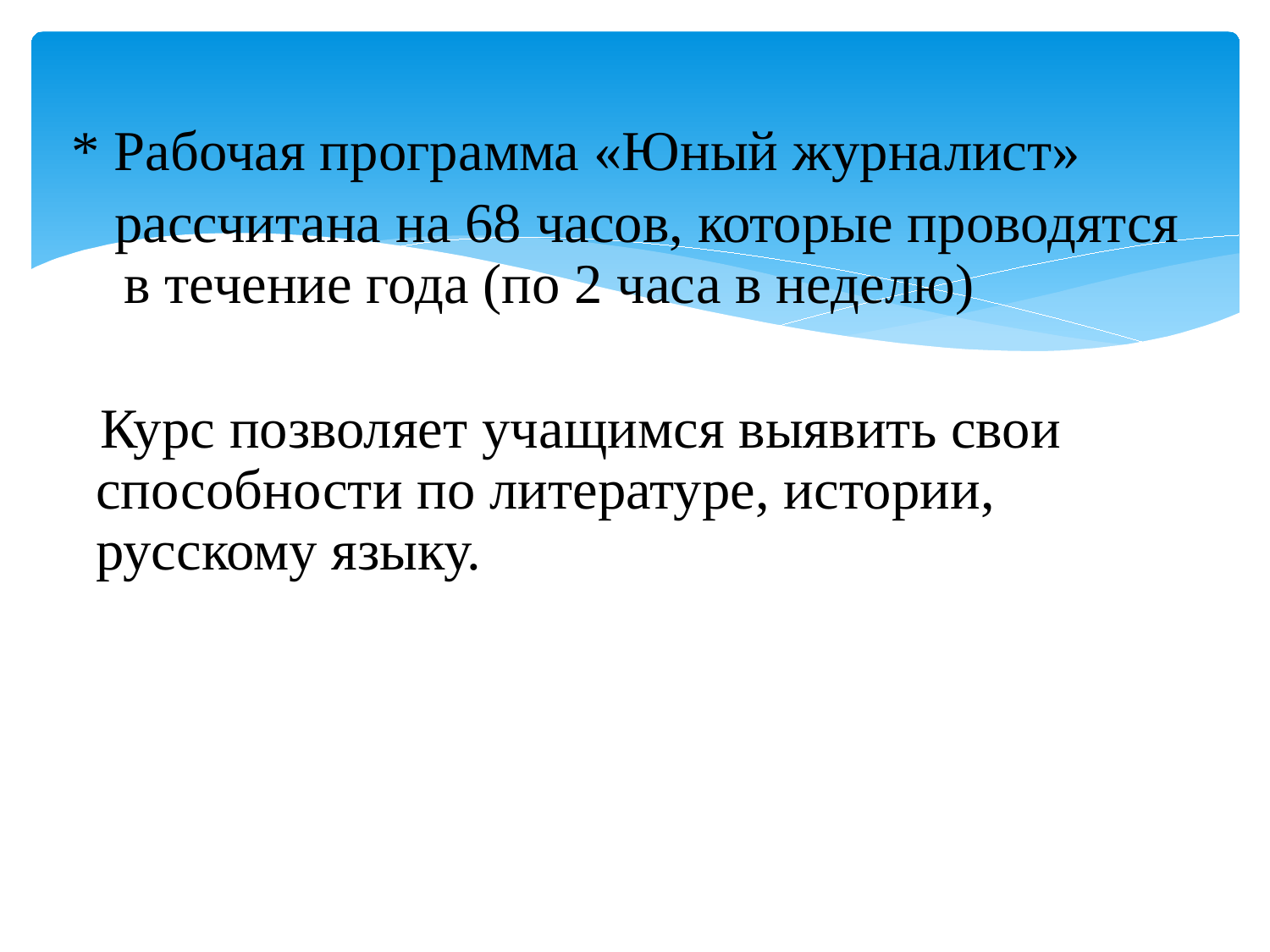

* Рабочая программа «Юный журналист»
    рассчитана на 68 часов, которые проводятся     в течение года (по 2 часа в неделю)

   Курс позволяет учащимся выявить свои способности по литературе, истории, русскому языку.